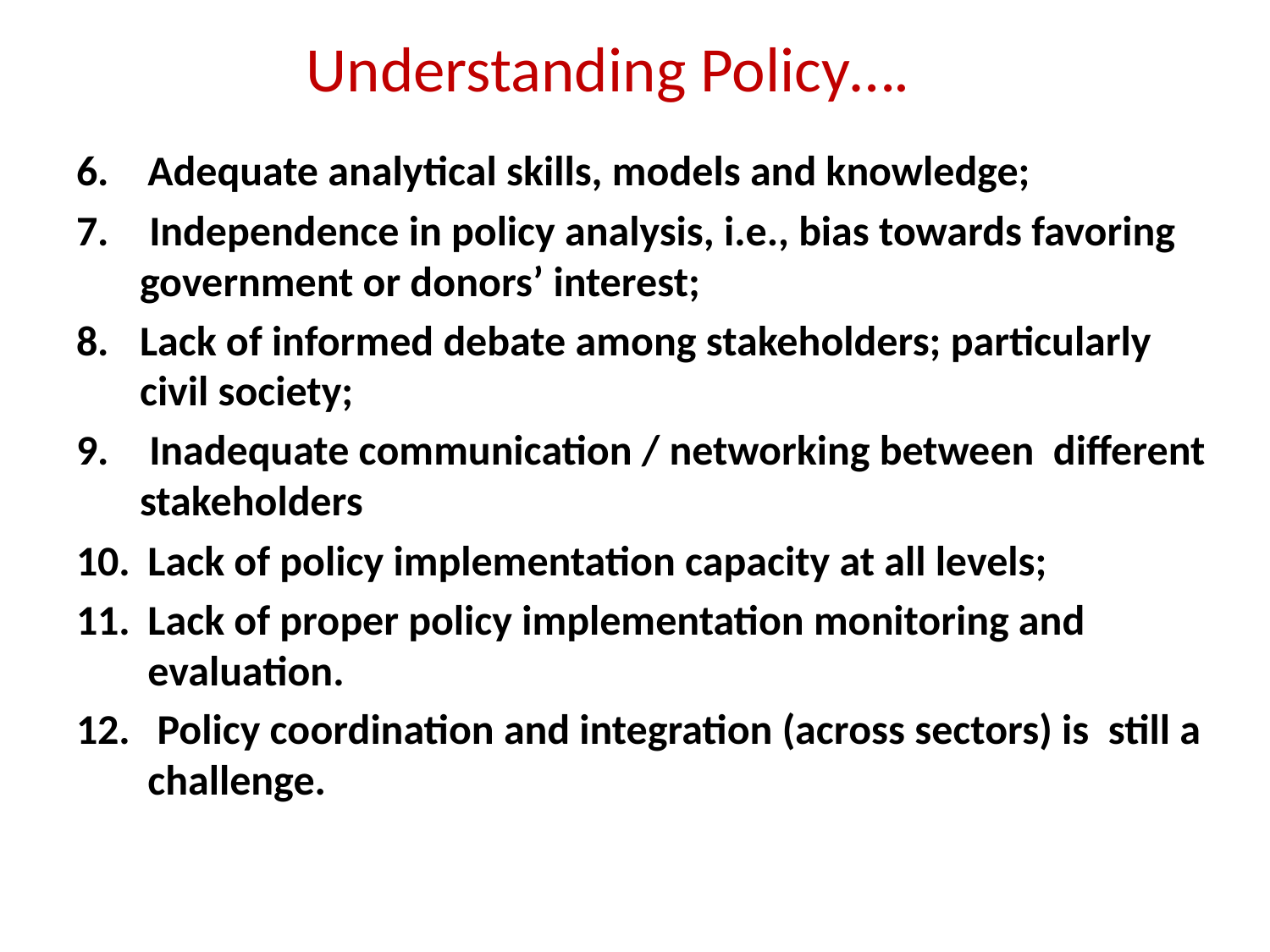

# Understanding Policy….
6. 	Adequate analytical skills, models and knowledge;
7. 	 Independence in policy analysis, i.e., bias towards favoring government or donors’ interest;
8.	Lack of informed debate among stakeholders; particularly civil society;
9.	 Inadequate communication / networking between  different stakeholders
10.	Lack of policy implementation capacity at all levels;
11.	Lack of proper policy implementation monitoring and evaluation.
12.	 Policy coordination and integration (across sectors) is  still a challenge.